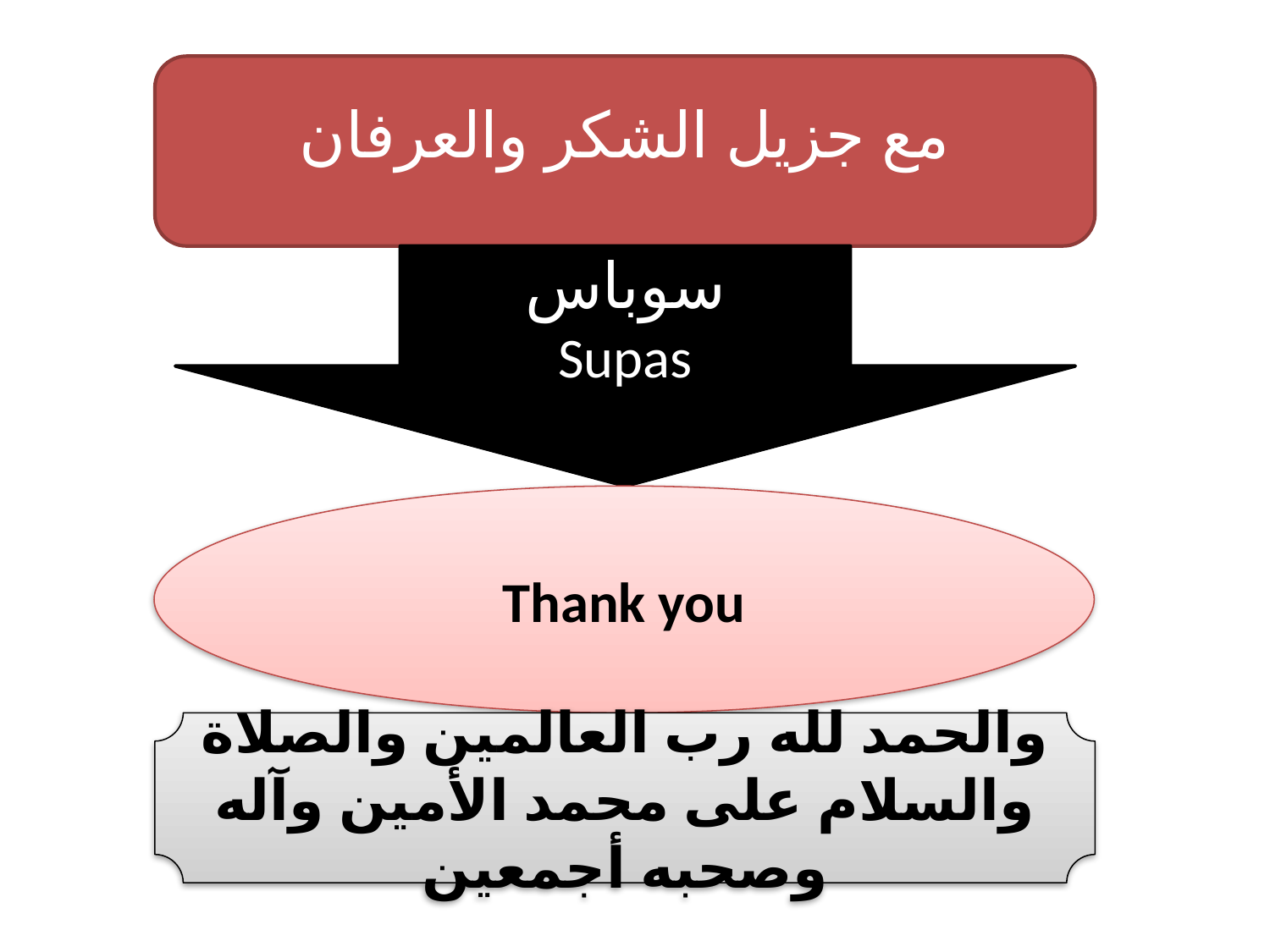

مع جزيل الشكر والعرفان

سوباس
Supas

Thank you
والحمد لله رب العالمين والصلاة والسلام على محمد الأمين وآله وصحبه أجمعين